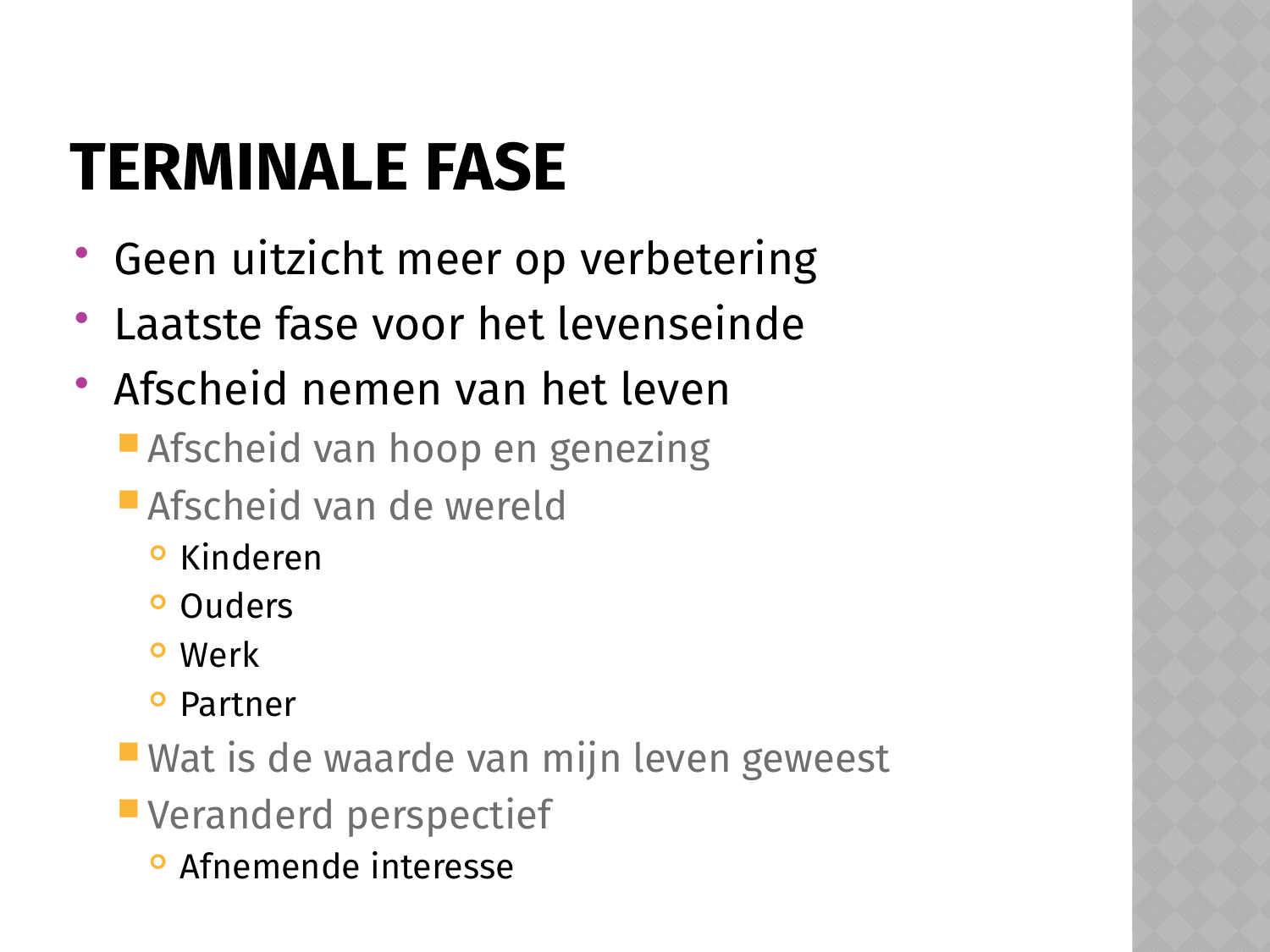

# Terminale fase
Geen uitzicht meer op verbetering
Laatste fase voor het levenseinde
Afscheid nemen van het leven
Afscheid van hoop en genezing
Afscheid van de wereld
Kinderen
Ouders
Werk
Partner
Wat is de waarde van mijn leven geweest
Veranderd perspectief
Afnemende interesse